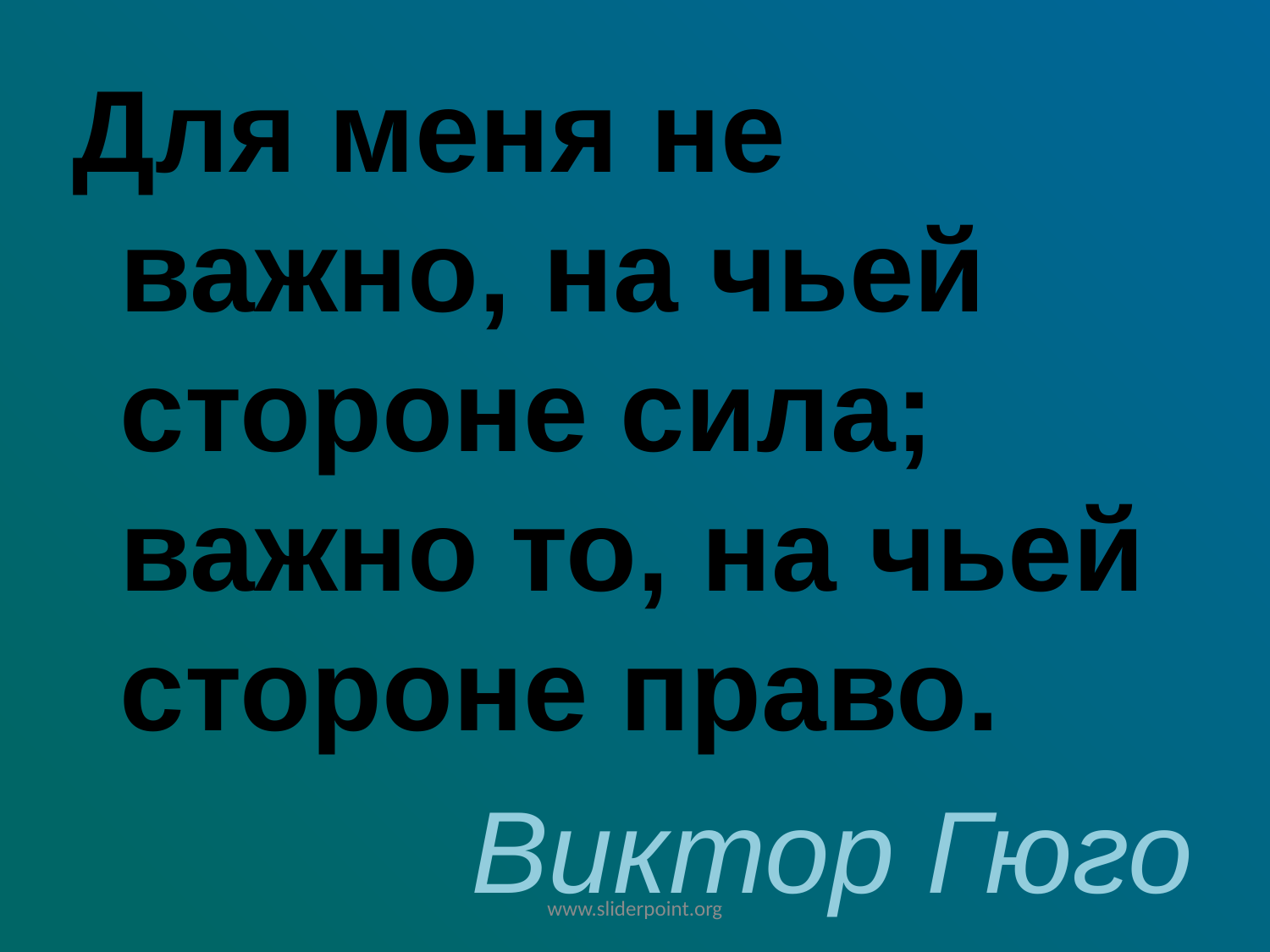

Для меня не важно, на чьей стороне сила; важно то, на чьей стороне право.
Виктор Гюго

www.sliderpoint.org